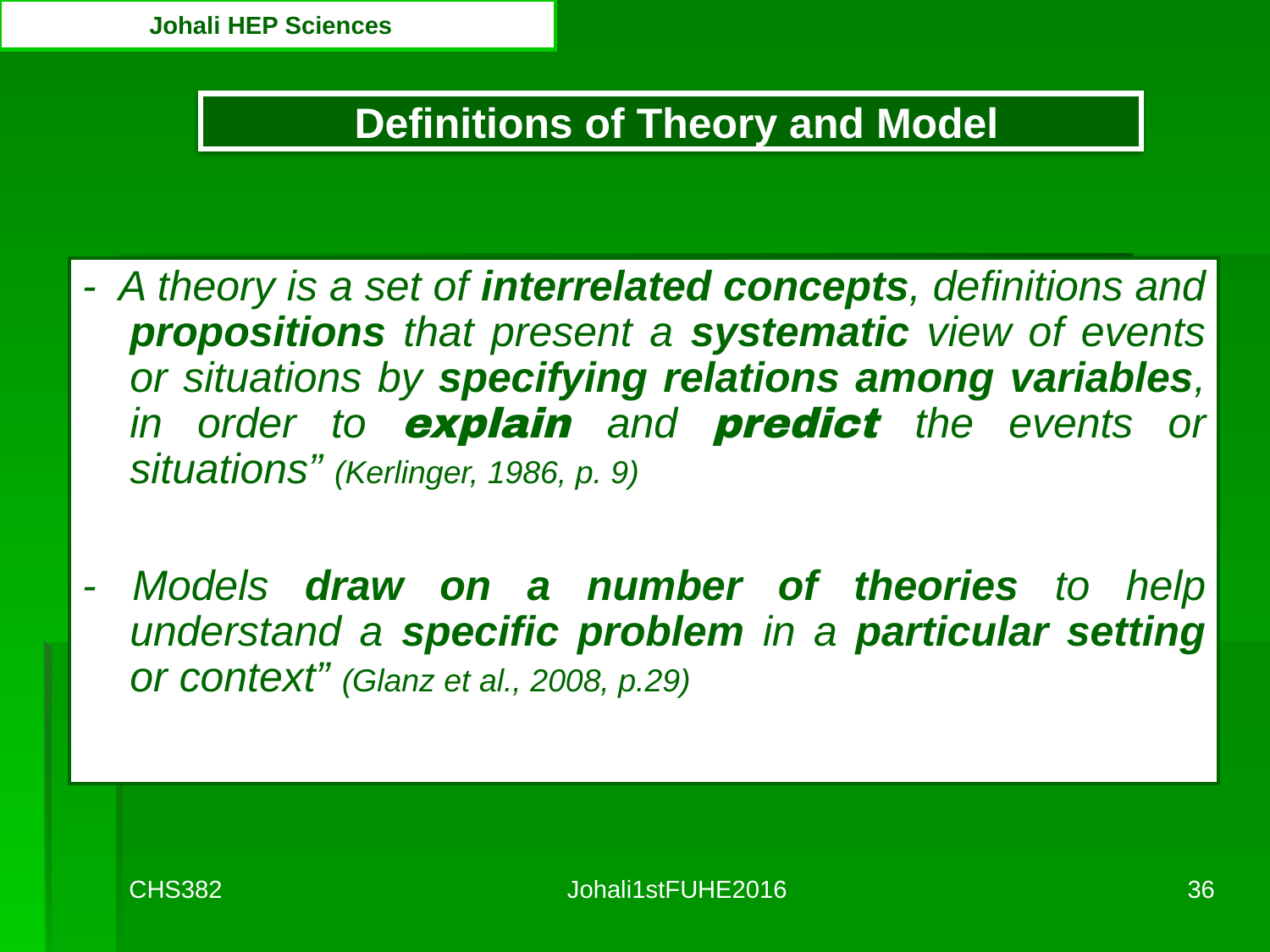

Johali HEP Sciences
# Definitions of Theory and Model
-  A theory is a set of interrelated concepts, definitions and propositions that present a systematic view of events or situations by specifying relations among variables, in order to explain and predict the events or situations” (Kerlinger, 1986, p. 9)

- Models draw on a number of theories to help understand a specific problem in a particular setting or context” (Glanz et al., 2008, p.29)
CHS382
Johali1stFUHE2016
36